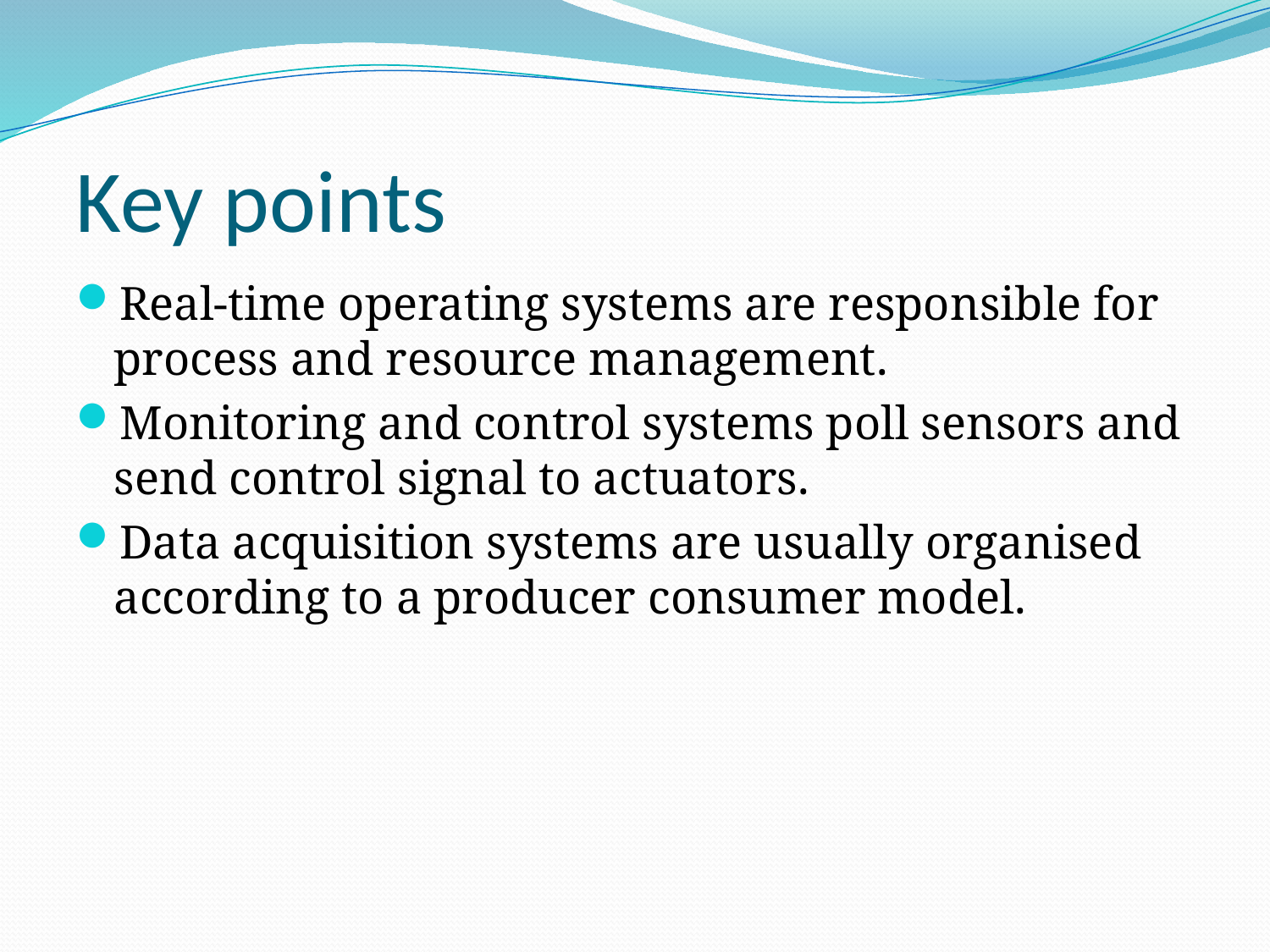

# Key points
Real-time operating systems are responsible for
process and resource management.
Monitoring and control systems poll sensors and send control signal to actuators.
Data acquisition systems are usually organised according to a producer consumer model.